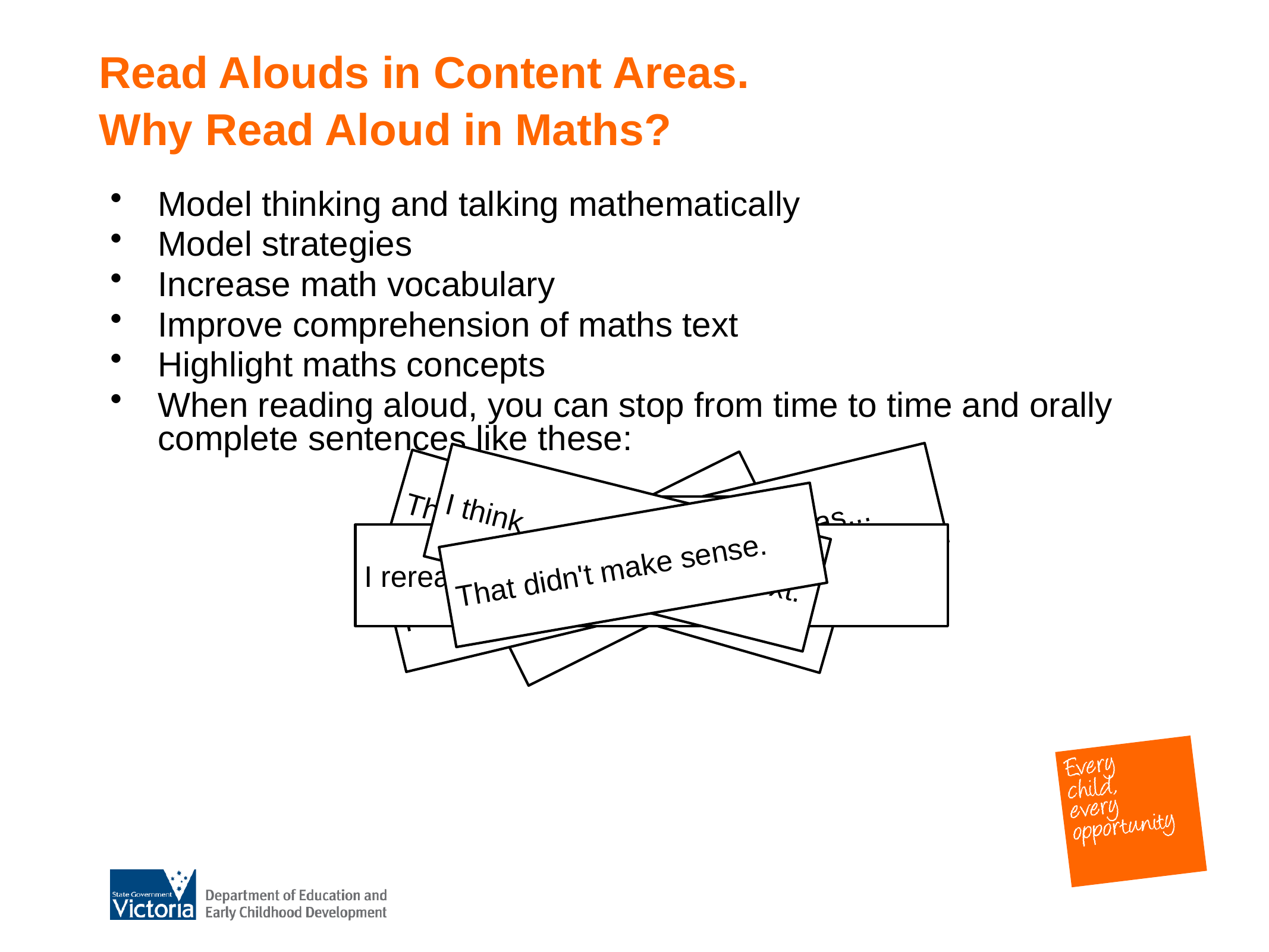

# Read Alouds in Content Areas. Why Read Aloud in Maths?

Model thinking and talking mathematically
Model strategies
Increase math vocabulary
Improve comprehension of maths text
Highlight maths concepts
When reading aloud, you can stop from time to time and orally complete sentences like these:

I think ___ will happen next.

I was confused by...

This made me think of...

I wonder why...

I just thought of...

I think the most important part was...

That is interesting because...

So far, I've learned...

That didn't make sense.

I reread that part because...